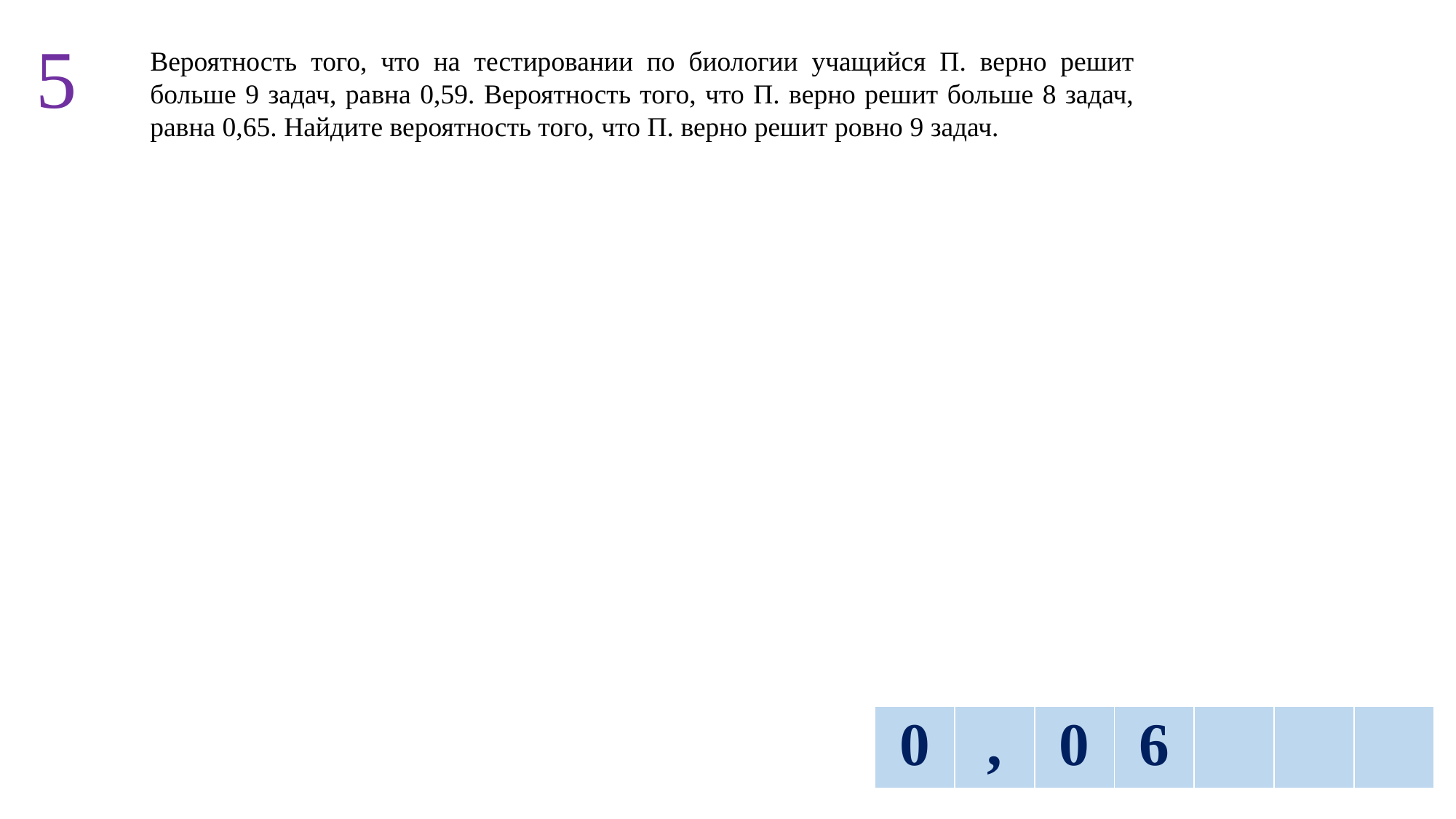

5
Вероятность того, что на тестировании по биологии учащийся П. верно решит больше 9 задач, равна 0,59. Вероятность того, что П. верно решит больше 8 задач, равна 0,65. Найдите вероятность того, что П. верно решит ровно 9 задач.
| 0 | , | 0 | 6 |  |  |  |
| --- | --- | --- | --- | --- | --- | --- |